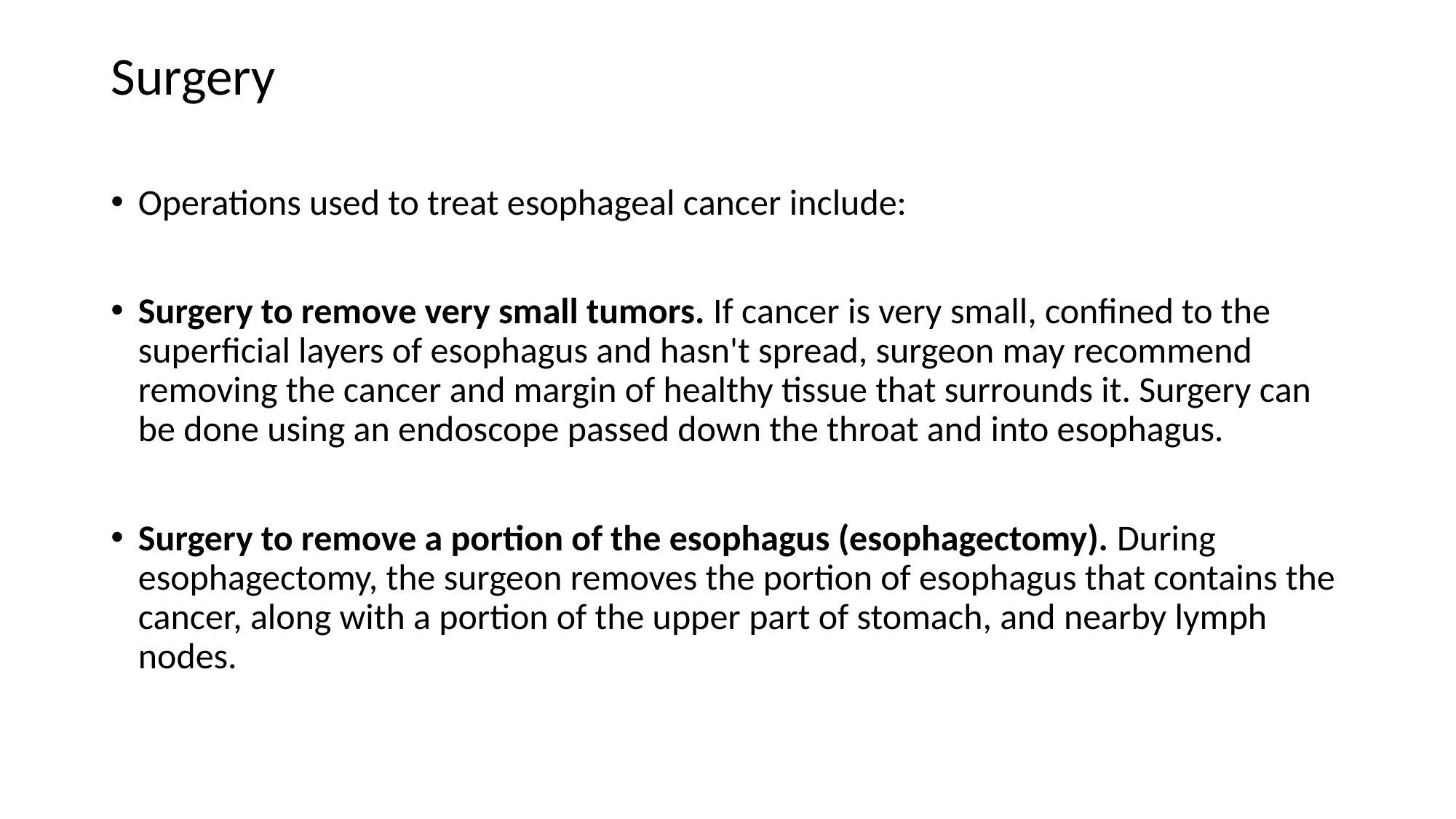

# Surgery
Operations used to treat esophageal cancer include:

Surgery to remove very small tumors. If cancer is very small, confined to the superficial layers of esophagus and hasn't spread, surgeon may recommend removing the cancer and margin of healthy tissue that surrounds it. Surgery can be done using an endoscope passed down the throat and into esophagus.

Surgery to remove a portion of the esophagus (esophagectomy). During esophagectomy, the surgeon removes the portion of esophagus that contains the cancer, along with a portion of the upper part of stomach, and nearby lymph nodes.